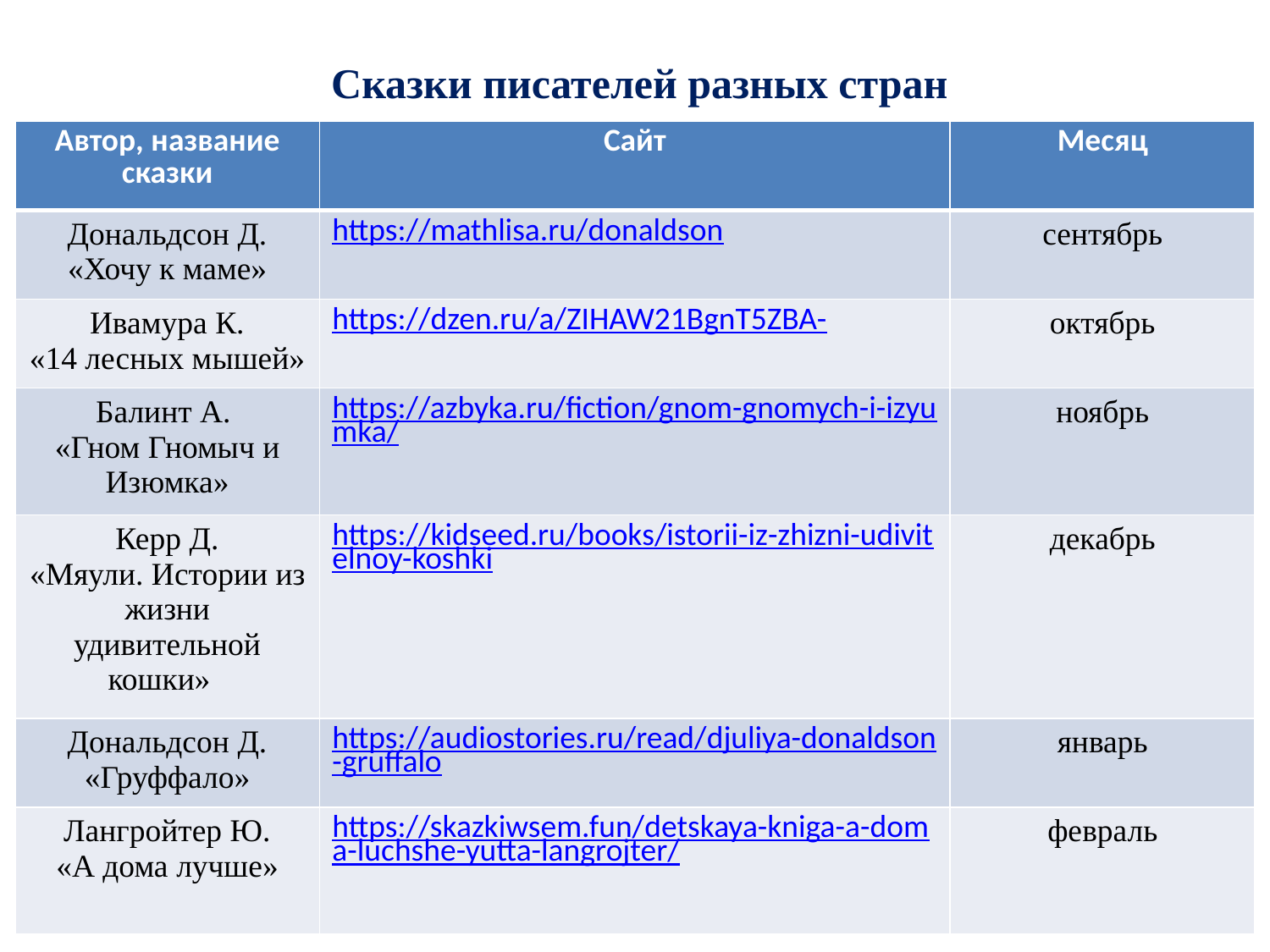

Сказки писателей разных стран
| Автор, название сказки | Сайт | Месяц |
| --- | --- | --- |
| Дональдсон Д. «Хочу к маме» | https://mathlisa.ru/donaldson | сентябрь |
| Ивамура К. «14 лесных мышей» | https://dzen.ru/a/ZIHAW21BgnT5ZBA- | октябрь |
| Балинт А. «Гном Гномыч и Изюмка» | https://azbyka.ru/fiction/gnom-gnomych-i-izyumka/ | ноябрь |
| Керр Д. «Мяули. Истории из жизни удивительной кошки» | https://kidseed.ru/books/istorii-iz-zhizni-udivitelnoy-koshki | декабрь |
| Дональдсон Д. «Груффало» | https://audiostories.ru/read/djuliya-donaldson-gruffalo | январь |
| Лангройтер Ю. «А дома лучше» | https://skazkiwsem.fun/detskaya-kniga-a-doma-luchshe-yutta-langrojter/ | февраль |